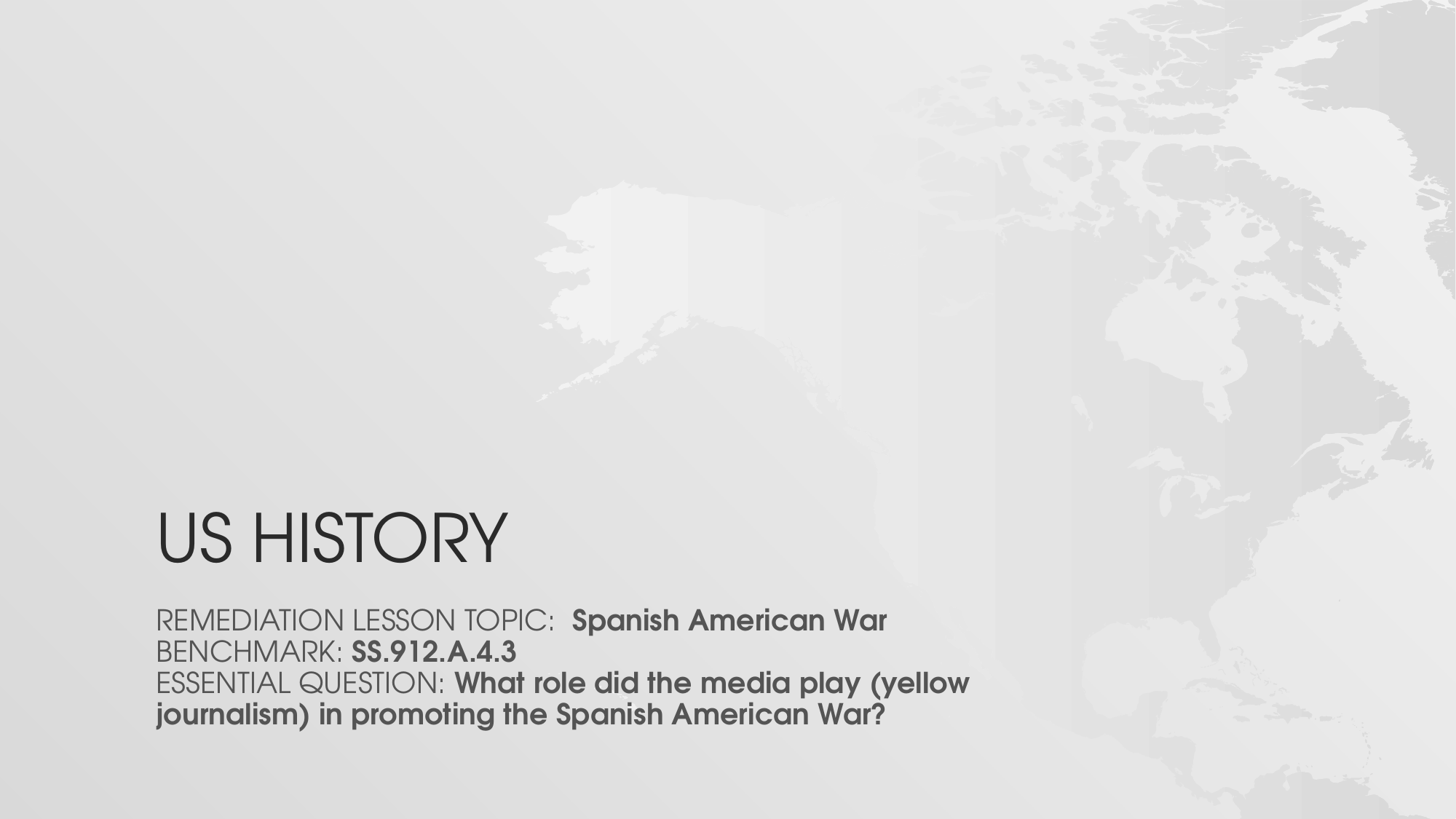

# US HISTORY
REMEDIATION LESSON TOPIC:  Spanish American War
BENCHMARK: SS.912.A.4.3
ESSENTIAL QUESTION: What role did the media play (yellow journalism) in promoting the Spanish American War?